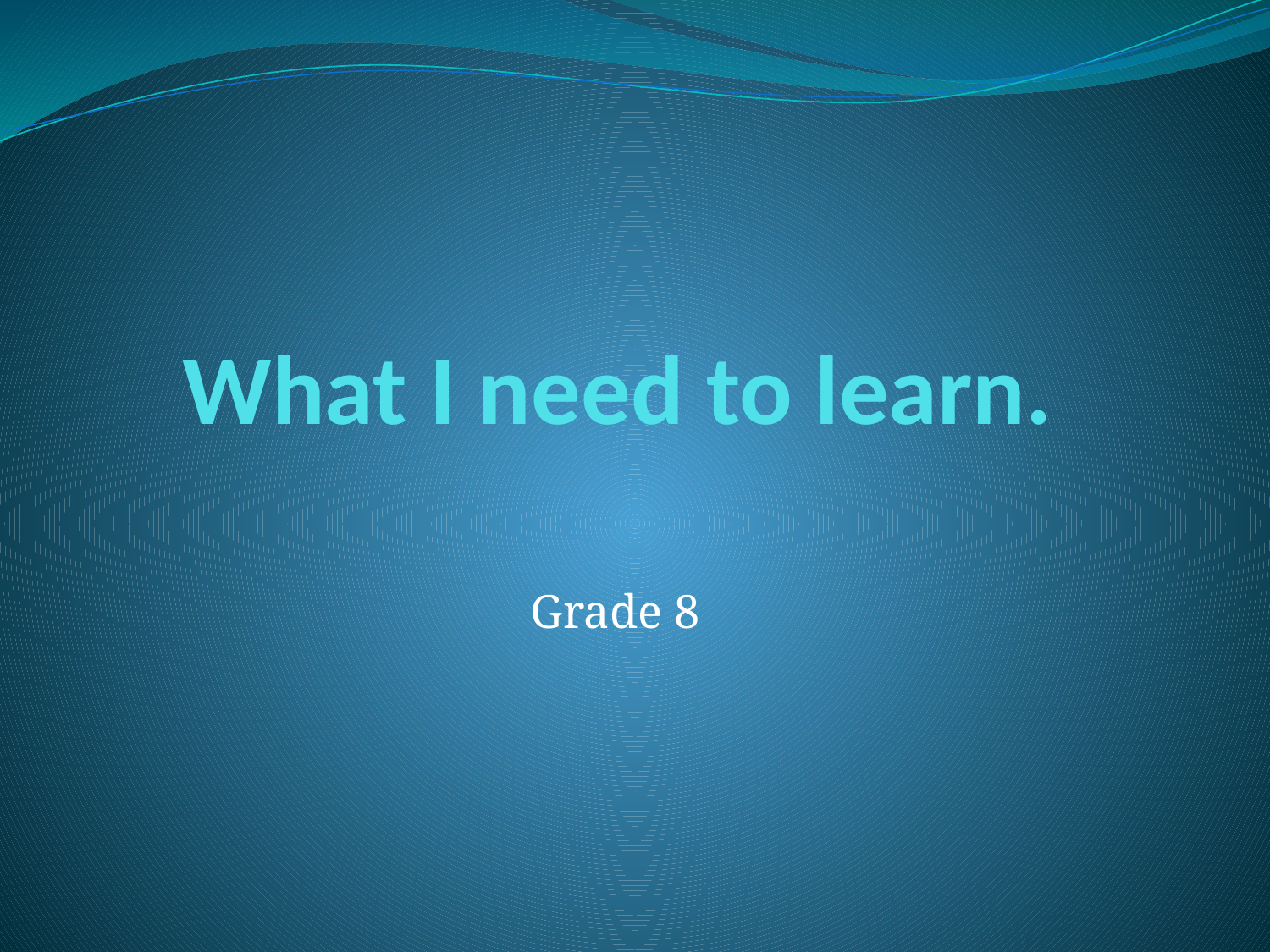

# What I need to learn.

Grade 8